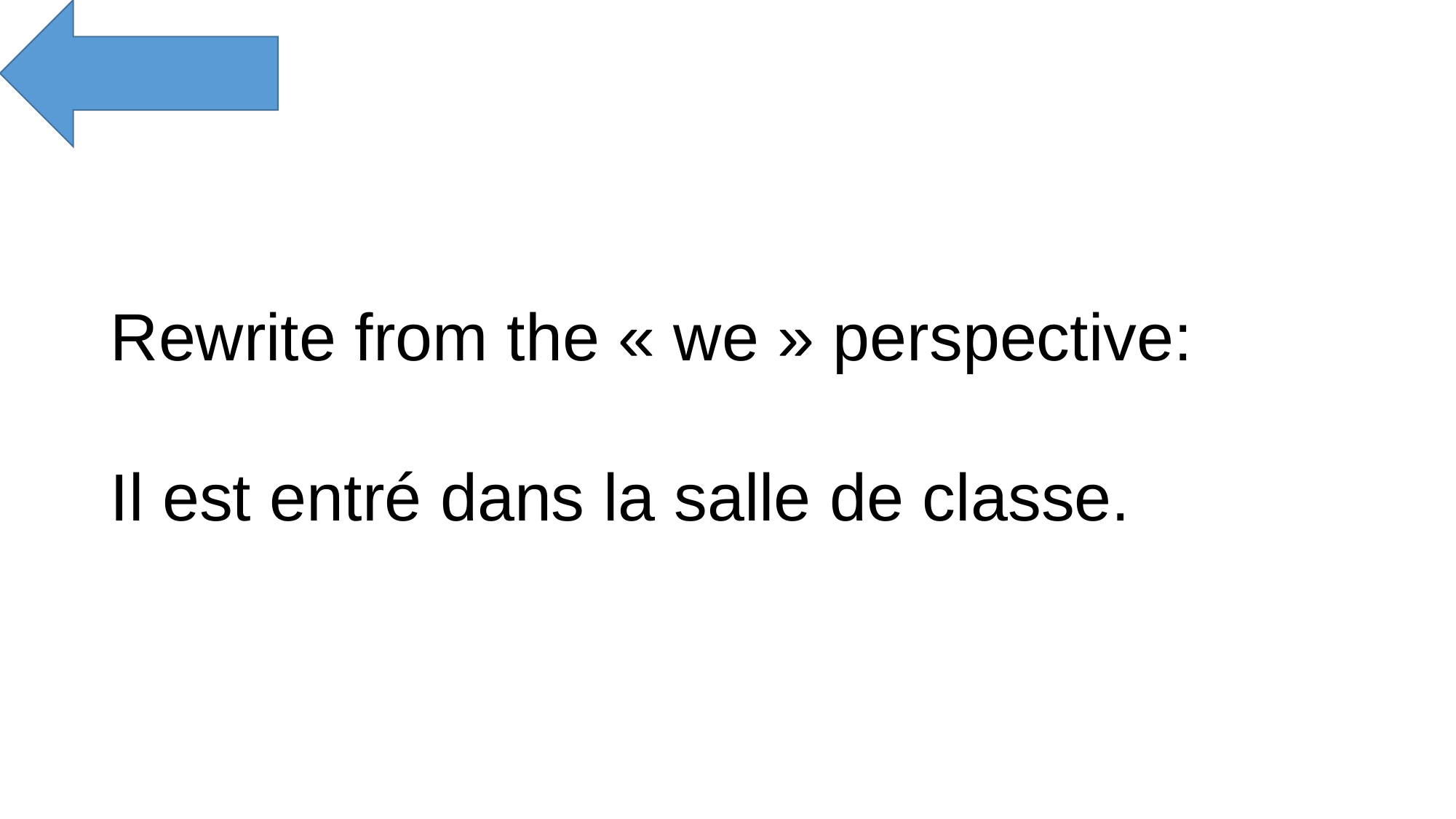

Rewrite from the « we » perspective:

Il est entré dans la salle de classe.